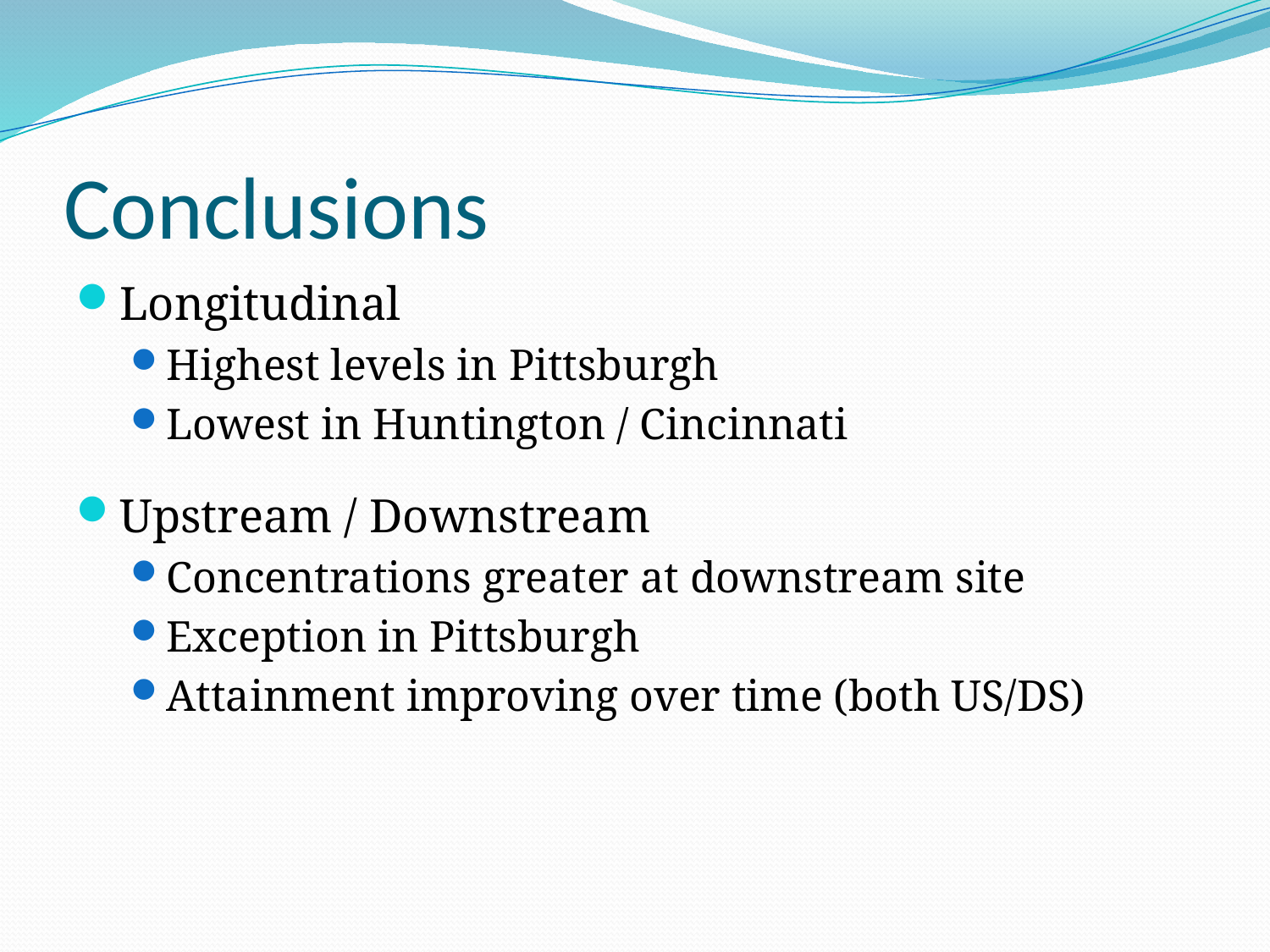

# Conclusions
Longitudinal
Highest levels in Pittsburgh
Lowest in Huntington / Cincinnati

Upstream / Downstream
Concentrations greater at downstream site
Exception in Pittsburgh
Attainment improving over time (both US/DS)